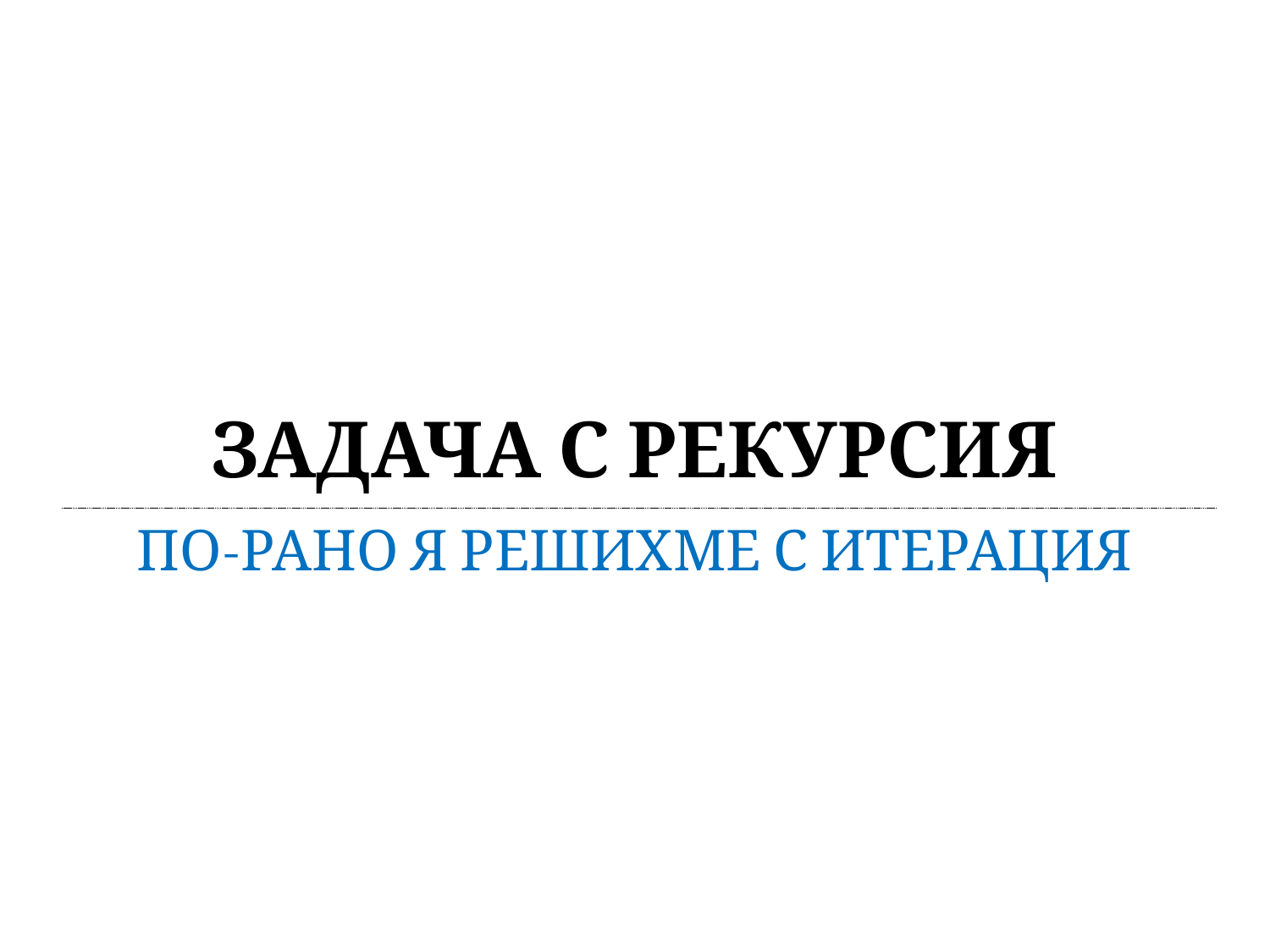

# Задача с рекурсия
По-рано я решихме с итерация